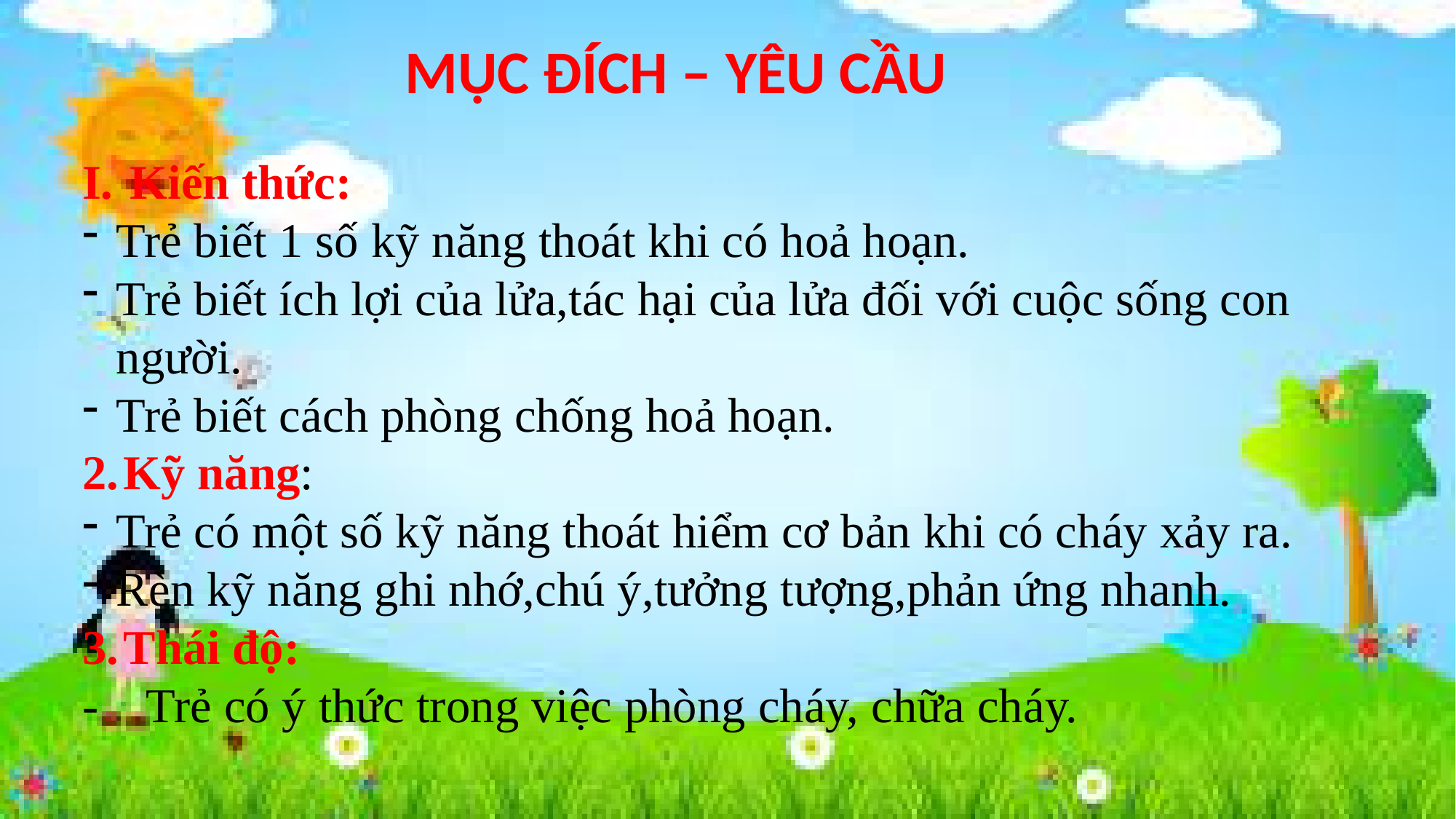

MỤC ĐÍCH – YÊU CẦU
Kiến thức:
Trẻ biết 1 số kỹ năng thoát khi có hoả hoạn.
Trẻ biết ích lợi của lửa,tác hại của lửa đối với cuộc sống con người.
Trẻ biết cách phòng chống hoả hoạn.
Kỹ năng:
Trẻ có một số kỹ năng thoát hiểm cơ bản khi có cháy xảy ra.
Rèn kỹ năng ghi nhớ,chú ý,tưởng tượng,phản ứng nhanh.
Thái độ:
-    Trẻ có ý thức trong việc phòng cháy, chữa cháy.